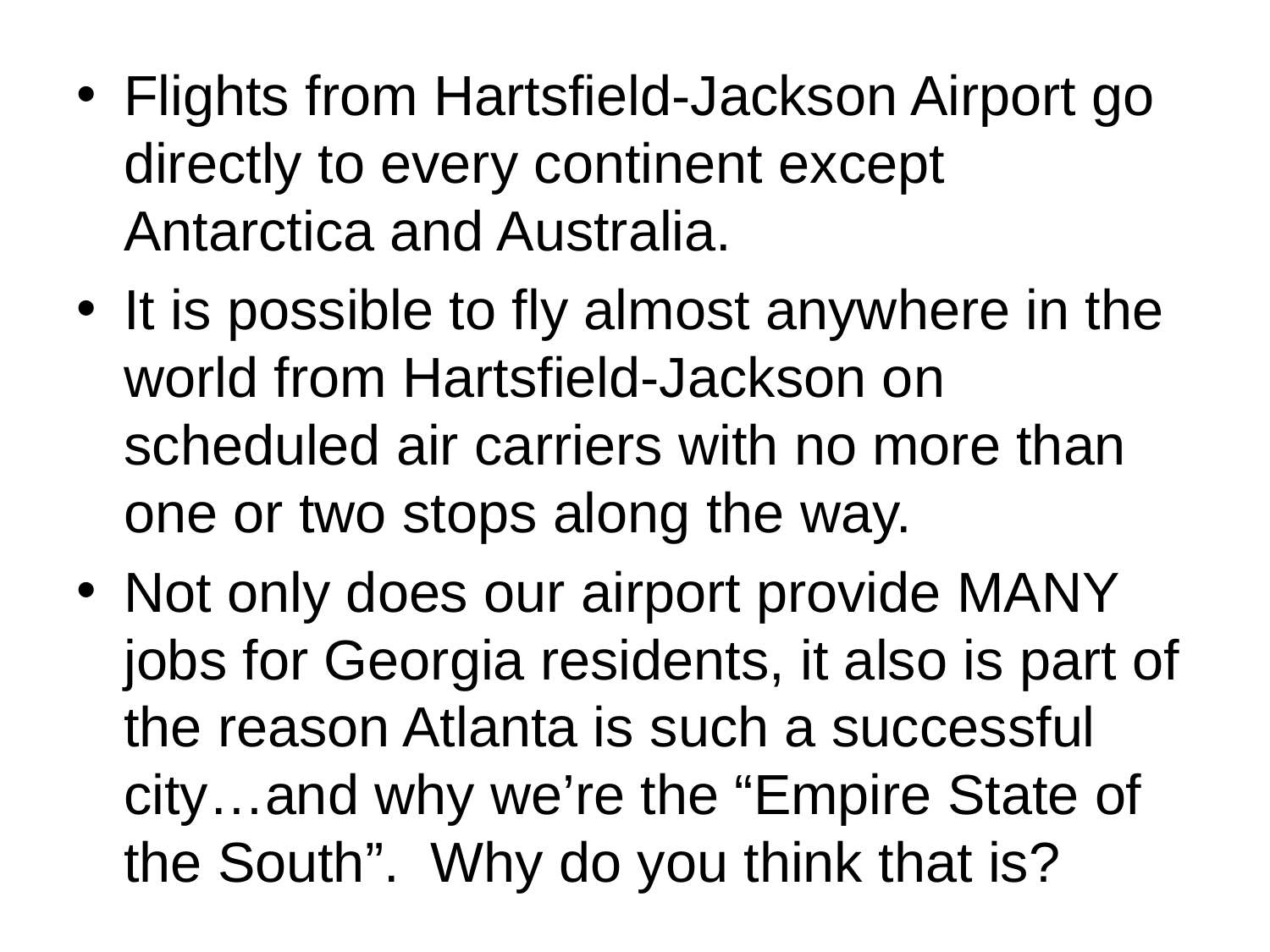

Flights from Hartsfield-Jackson Airport go directly to every continent except Antarctica and Australia.
It is possible to fly almost anywhere in the world from Hartsfield-Jackson on scheduled air carriers with no more than one or two stops along the way.
Not only does our airport provide MANY jobs for Georgia residents, it also is part of the reason Atlanta is such a successful city…and why we’re the “Empire State of the South”.  Why do you think that is?